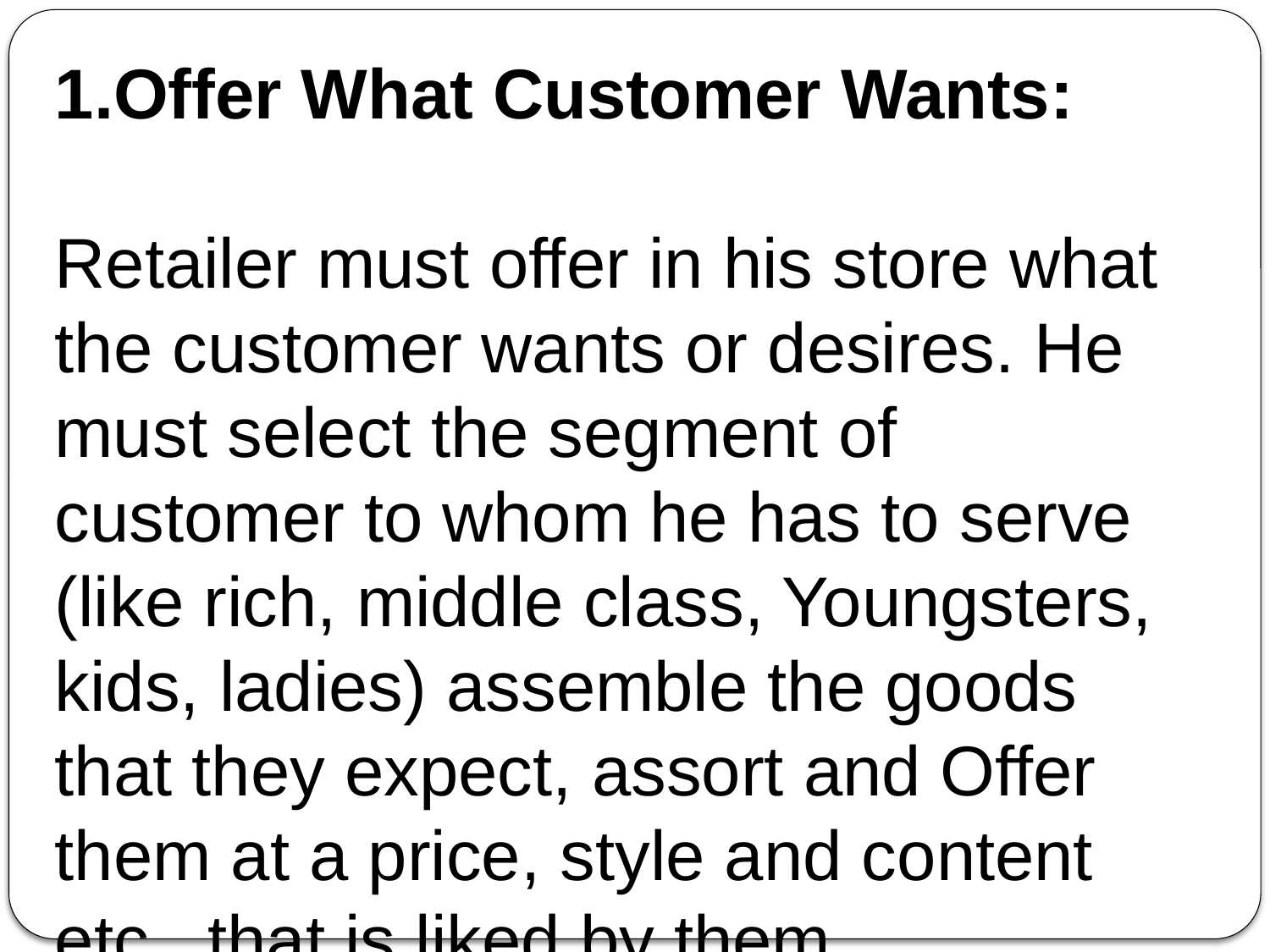

Offer What Customer Wants:

Retailer must offer in his store what the customer wants or desires. He must select the segment of customer to whom he has to serve (like rich, middle class, Youngsters, kids, ladies) assemble the goods that they expect, assort and Offer them at a price, style and content etc., that is liked by them.